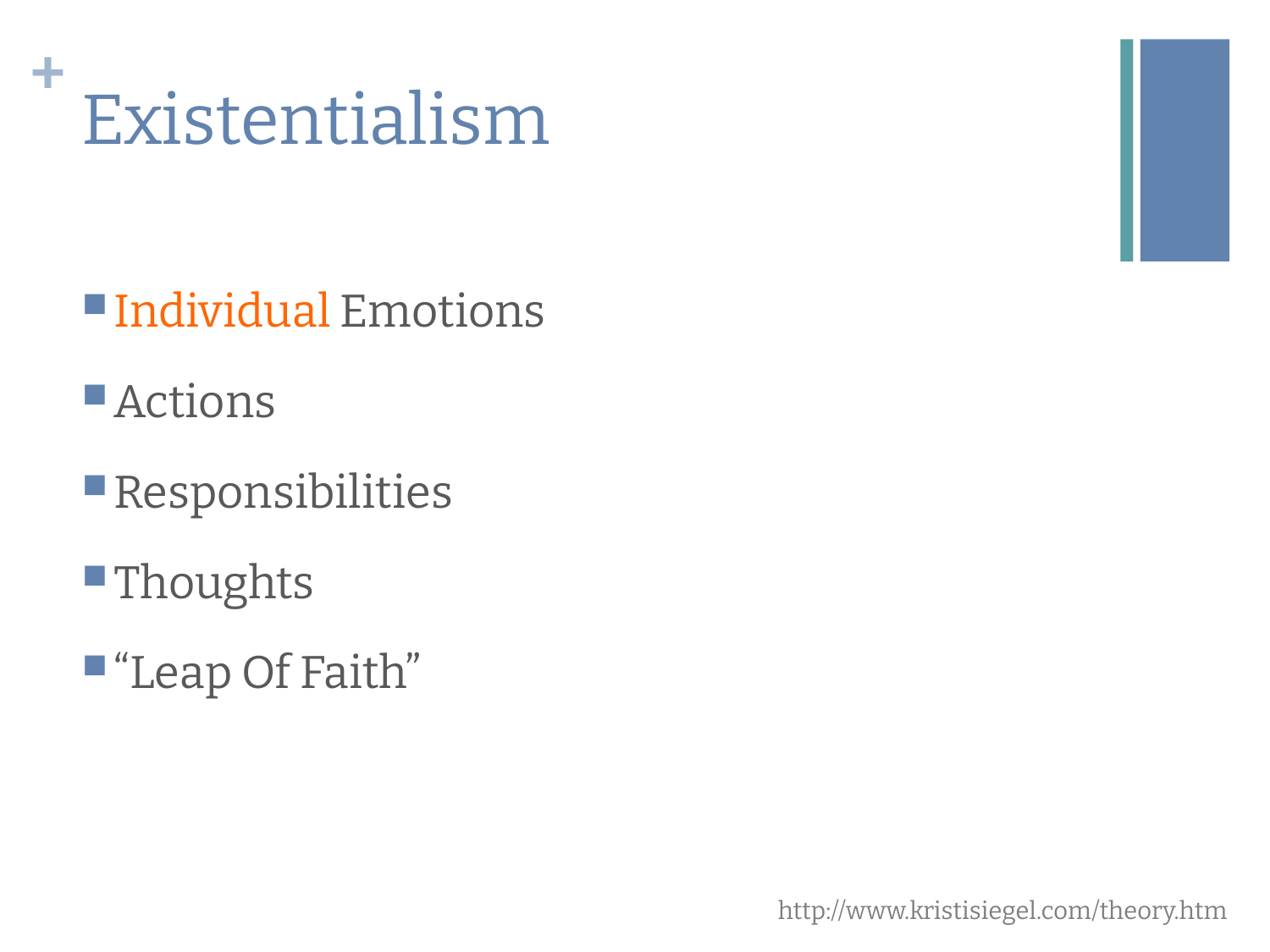

# Existentialism
Individual Emotions
Actions
Responsibilities
Thoughts
“Leap Of Faith”
http://www.kristisiegel.com/theory.htm